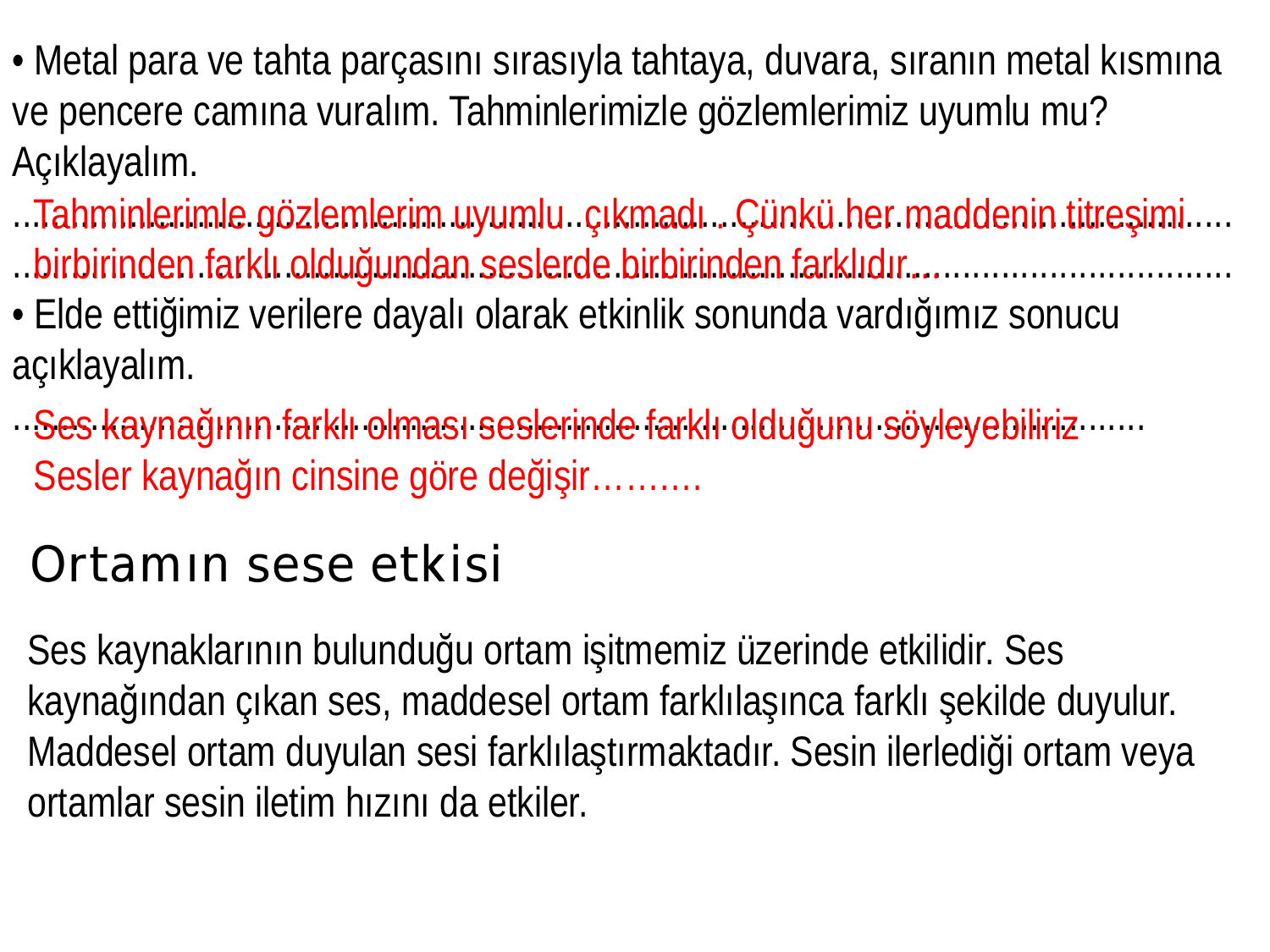

• Metal para ve tahta parçasını sırasıyla tahtaya, duvara, sıranın metal kısmına ve pencere camına vuralım. Tahminlerimizle gözlemlerimiz uyumlu mu? Açıklayalım.
............................................................................................................................................................................................................................................................ • Elde ettiğimiz verilere dayalı olarak etkinlik sonunda vardığımız sonucu açıklayalım.
.....................................................................................................................
Tahminlerimle gözlemlerim uyumlu  çıkmadı . Çünkü her maddenin titreşimi birbirinden farklı olduğundan seslerde birbirinden farklıdır…
Ses kaynağının farklı olması seslerinde farklı olduğunu söyleyebiliriz
Sesler kaynağın cinsine göre değişir…….…
Ortamın sese etkisi
Ses kaynaklarının bulunduğu ortam işitmemiz üzerinde etkilidir. Ses
kaynağından çıkan ses, maddesel ortam farklılaşınca farklı şekilde duyulur.
Maddesel ortam duyulan sesi farklılaştırmaktadır. Sesin ilerlediği ortam veya ortamlar sesin iletim hızını da etkiler.